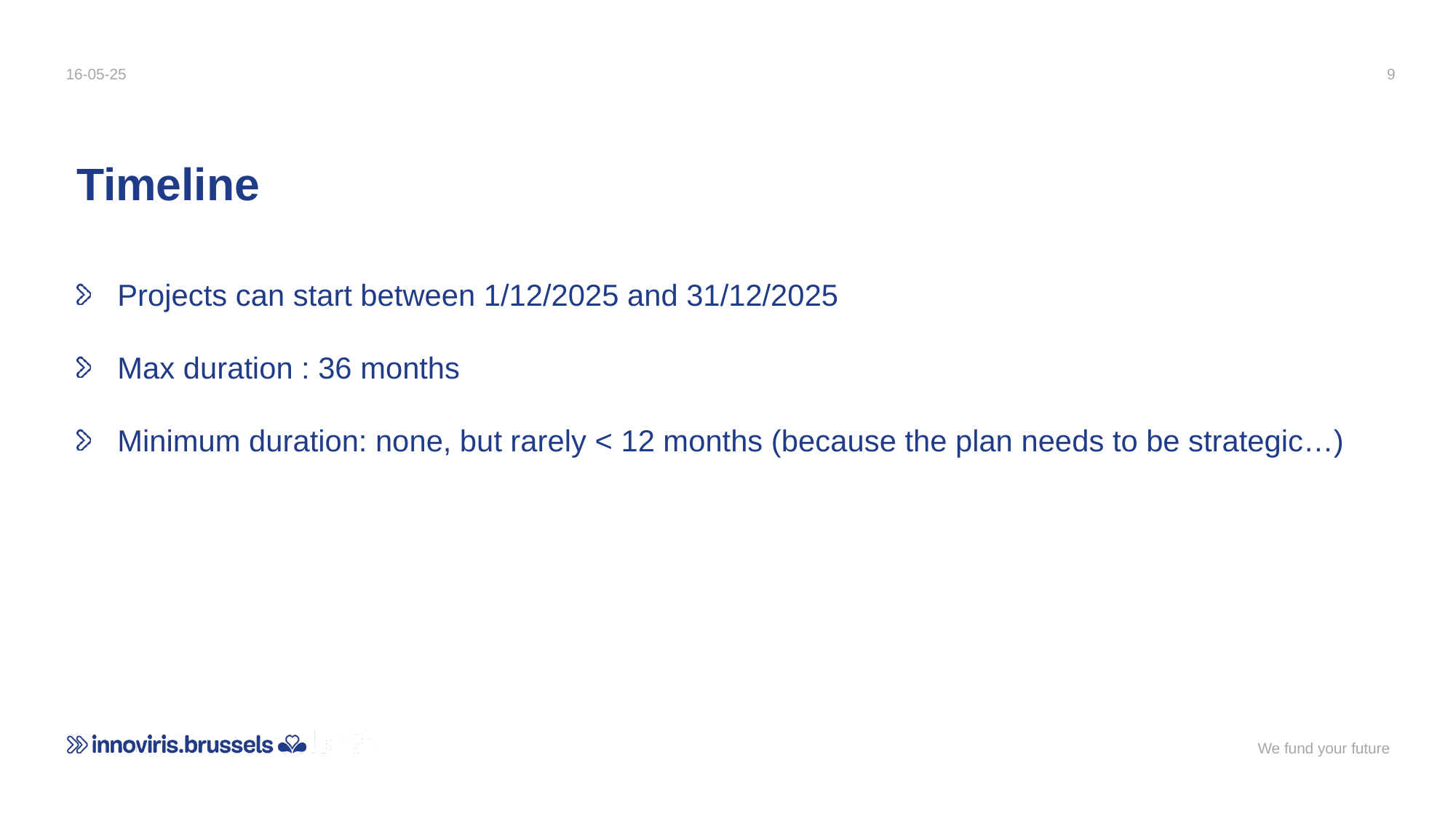

16-05-25
9
Timeline
Projects can start between 1/12/2025 and 31/12/2025

Max duration : 36 months

Minimum duration: none, but rarely < 12 months (because the plan needs to be strategic…)

We fund your future